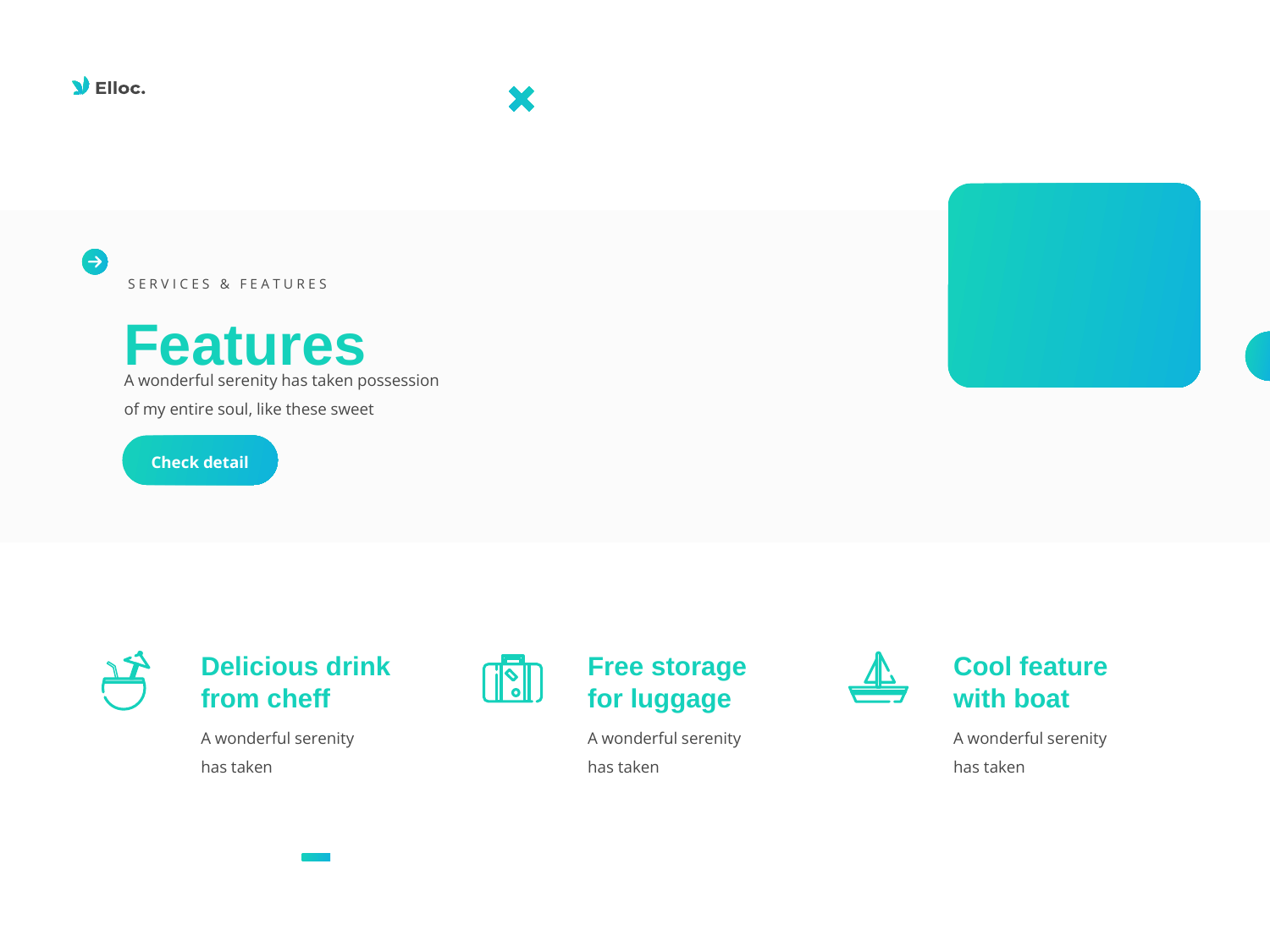

S E R V I C E S   &   F E A T U R E S
Features

A wonderful serenity has taken possession of my entire soul, like these sweet

Check detail
Delicious drink from cheff
Free storage for luggage
Cool feature with boat

A wonderful serenity has taken
A wonderful serenity has taken
A wonderful serenity has taken